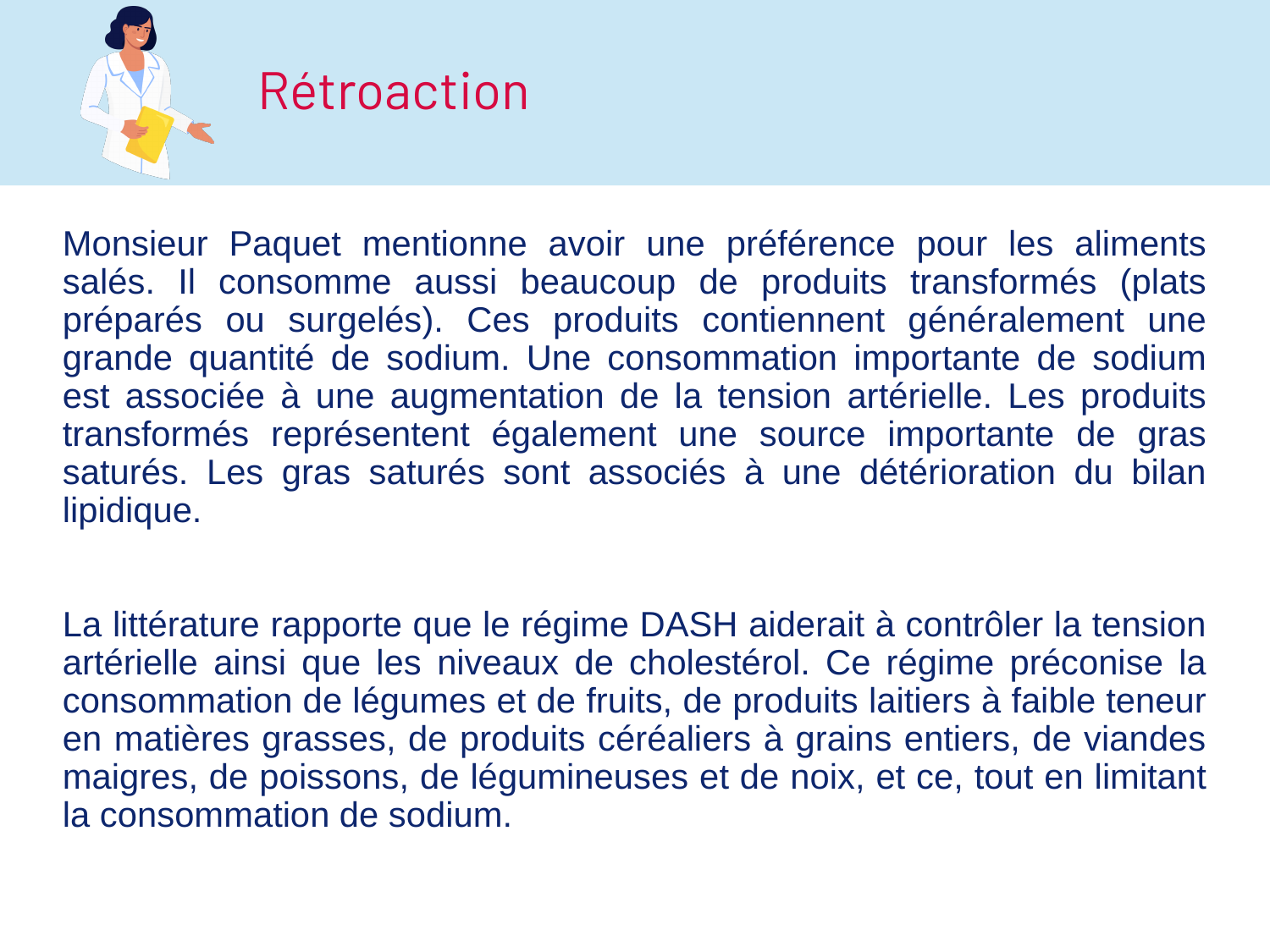

Monsieur Paquet mentionne avoir une préférence pour les aliments salés. Il consomme aussi beaucoup de produits transformés (plats préparés ou surgelés). Ces produits contiennent généralement une grande quantité de sodium. Une consommation importante de sodium est associée à une augmentation de la tension artérielle. Les produits transformés représentent également une source importante de gras saturés. Les gras saturés sont associés à une détérioration du bilan lipidique.

La littérature rapporte que le régime DASH aiderait à contrôler la tension artérielle ainsi que les niveaux de cholestérol. Ce régime préconise la consommation de légumes et de fruits, de produits laitiers à faible teneur en matières grasses, de produits céréaliers à grains entiers, de viandes maigres, de poissons, de légumineuses et de noix, et ce, tout en limitant la consommation de sodium.